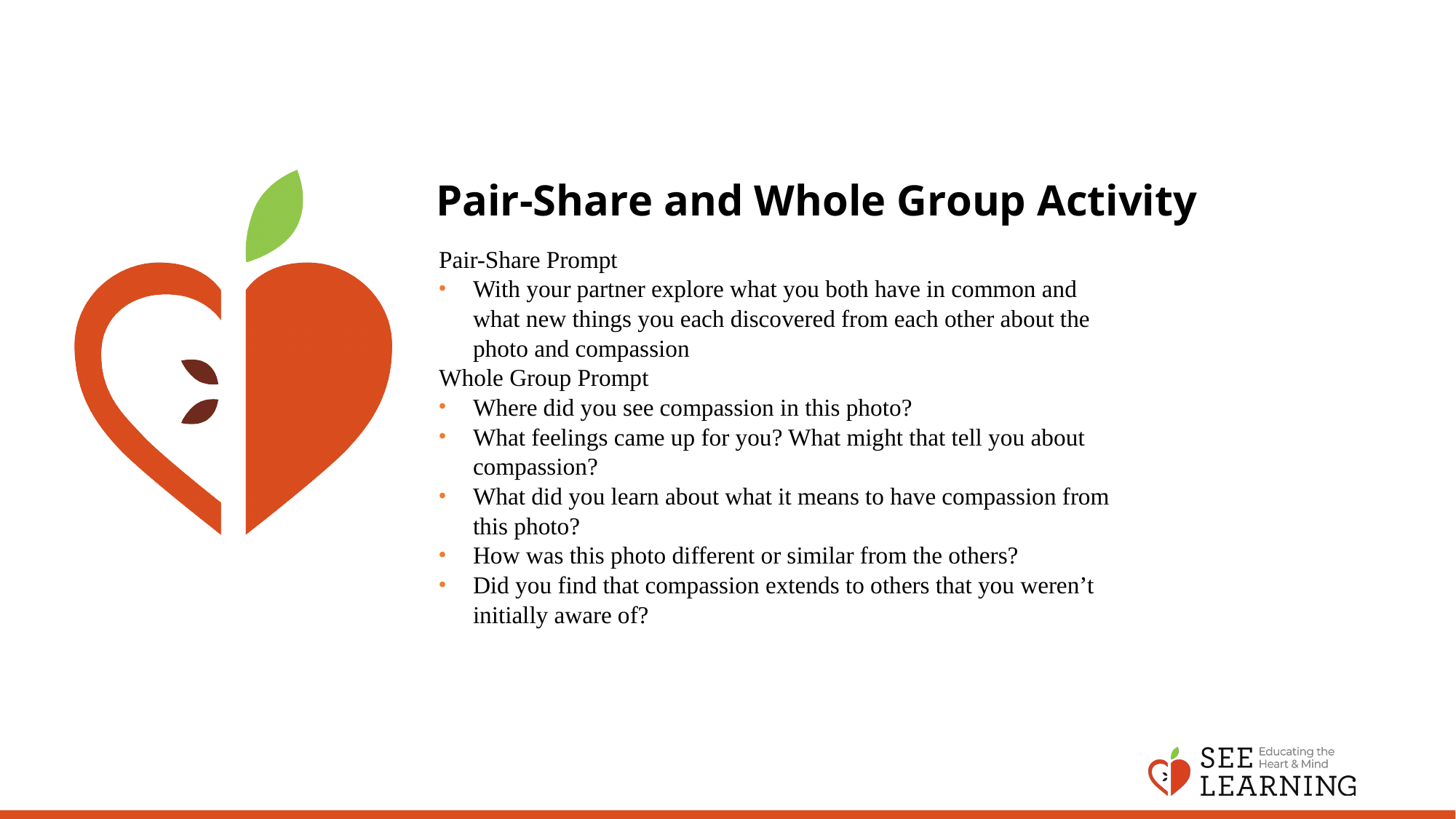

# Pair-Share and Whole Group Activity
Pair-Share Prompt
With your partner explore what you both have in common and what new things you each discovered from each other about the photo and compassion
Whole Group Prompt
Where did you see compassion in this photo?
What feelings came up for you? What might that tell you about compassion?
What did you learn about what it means to have compassion from this photo?
How was this photo different or similar from the others?
Did you find that compassion extends to others that you weren’t initially aware of?